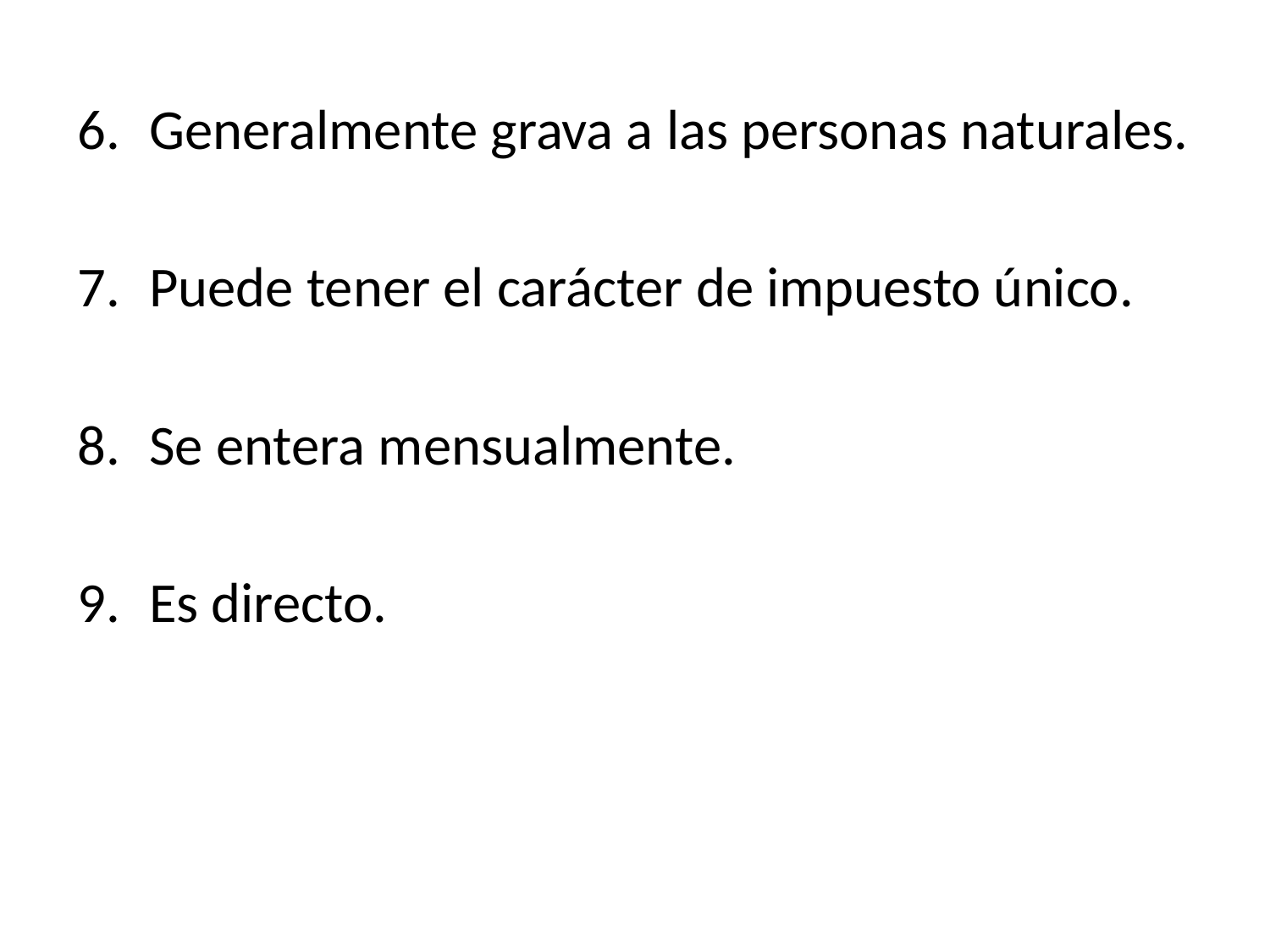

Generalmente grava a las personas naturales.

Puede tener el carácter de impuesto único.

Se entera mensualmente.

Es directo.